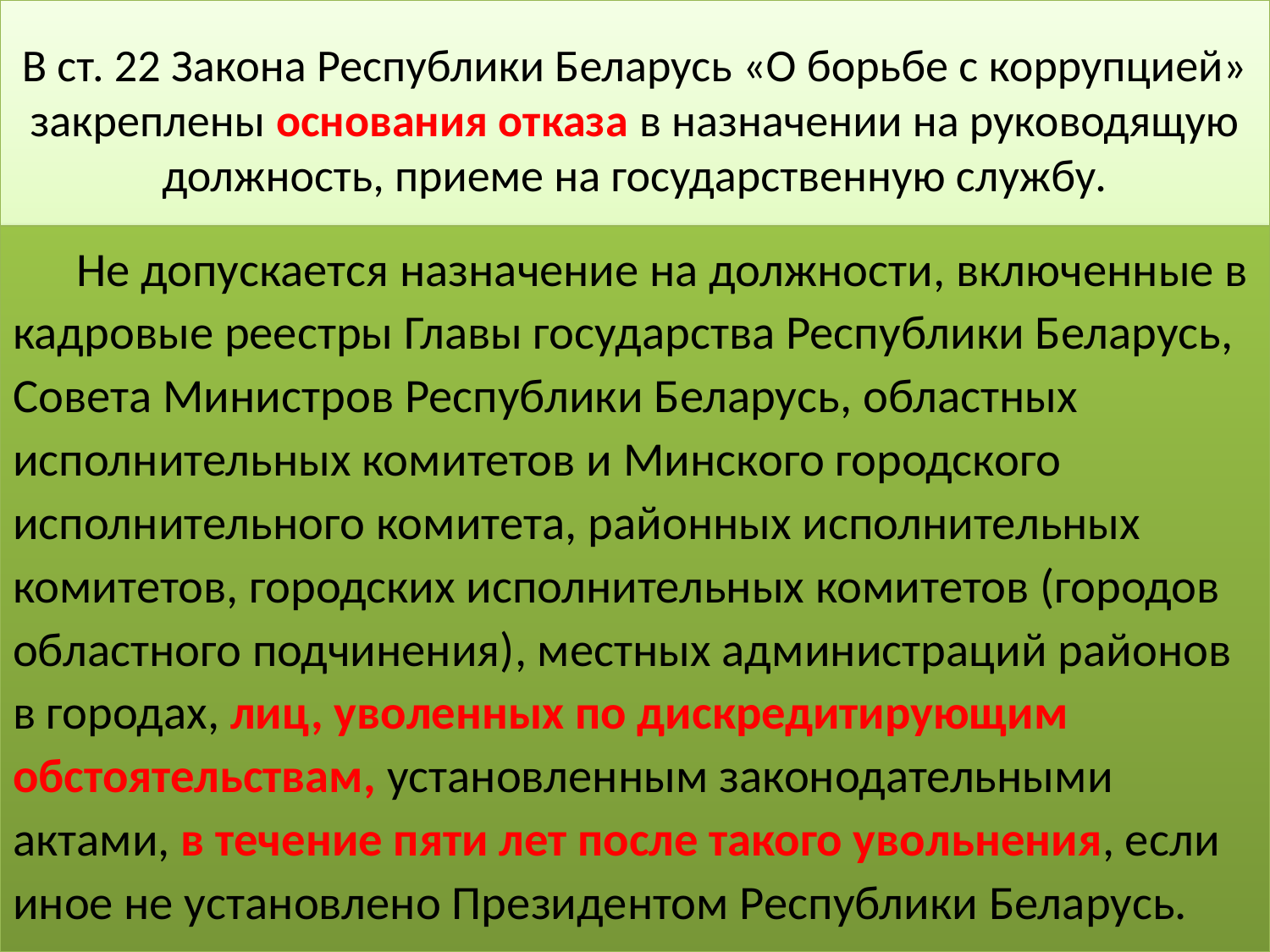

# В ст. 22 Закона Республики Беларусь «О борьбе с коррупцией» закреплены основания отказа в назначении на руководящую должность, приеме на государственную службу.
Не допускается назначение на должности, включенные в кадровые реестры Главы государства Республики Беларусь, Совета Министров Республики Беларусь, областных исполнительных комитетов и Минского городского исполнительного комитета, районных исполнительных комитетов, городских исполнительных комитетов (городов областного подчинения), местных администраций районов в городах, лиц, уволенных по дискредитирующим обстоятельствам, установленным законодательными актами, в течение пяти лет после такого увольнения, если иное не установлено Президентом Республики Беларусь.
18